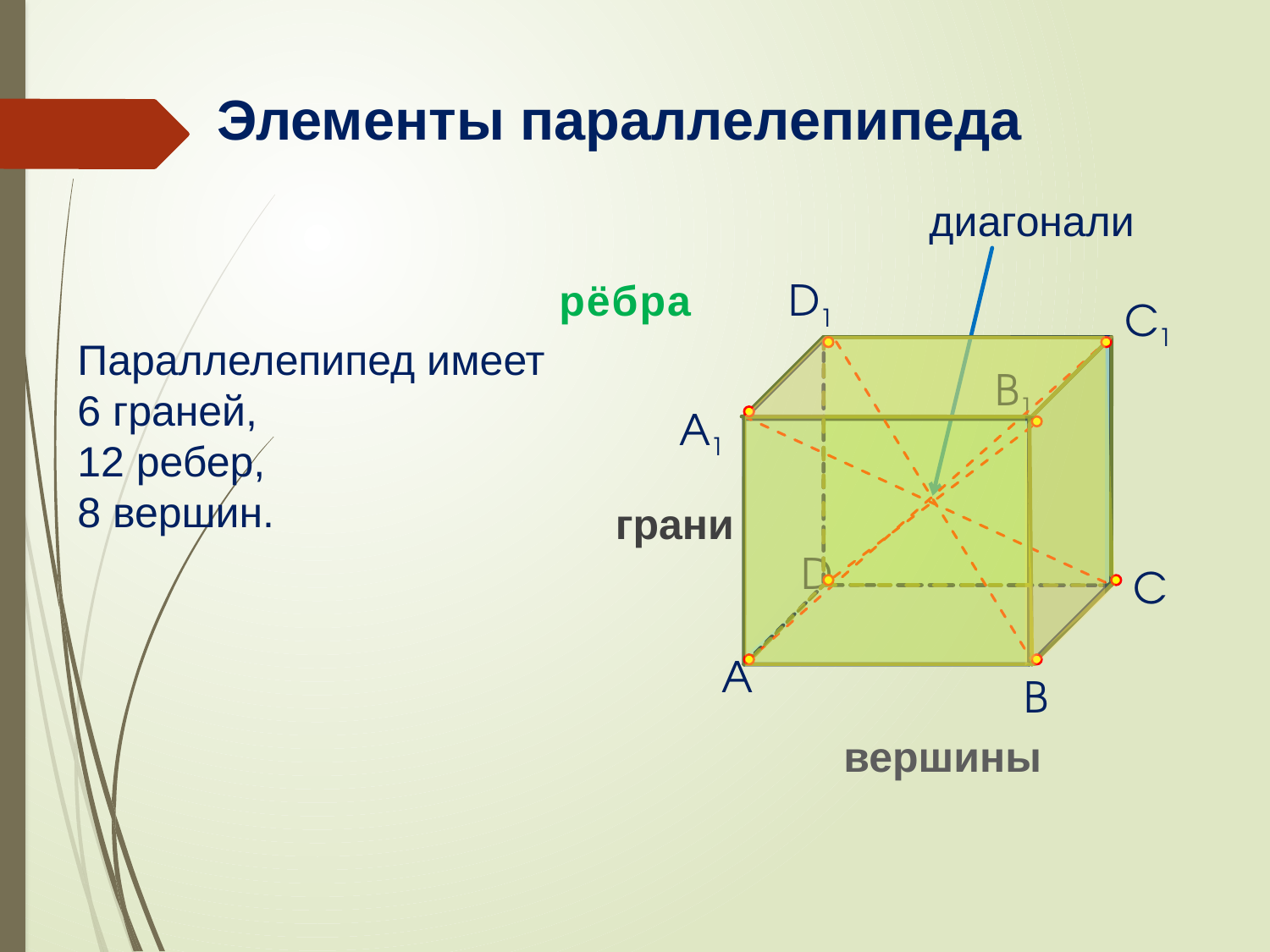

Элементы параллелепипеда
диагонали
рёбра
D1
C1
Параллелепипед имеет
6 граней,
12 ребер,
8 вершин.

B1
A1

грани
D
C

A

B
вершины